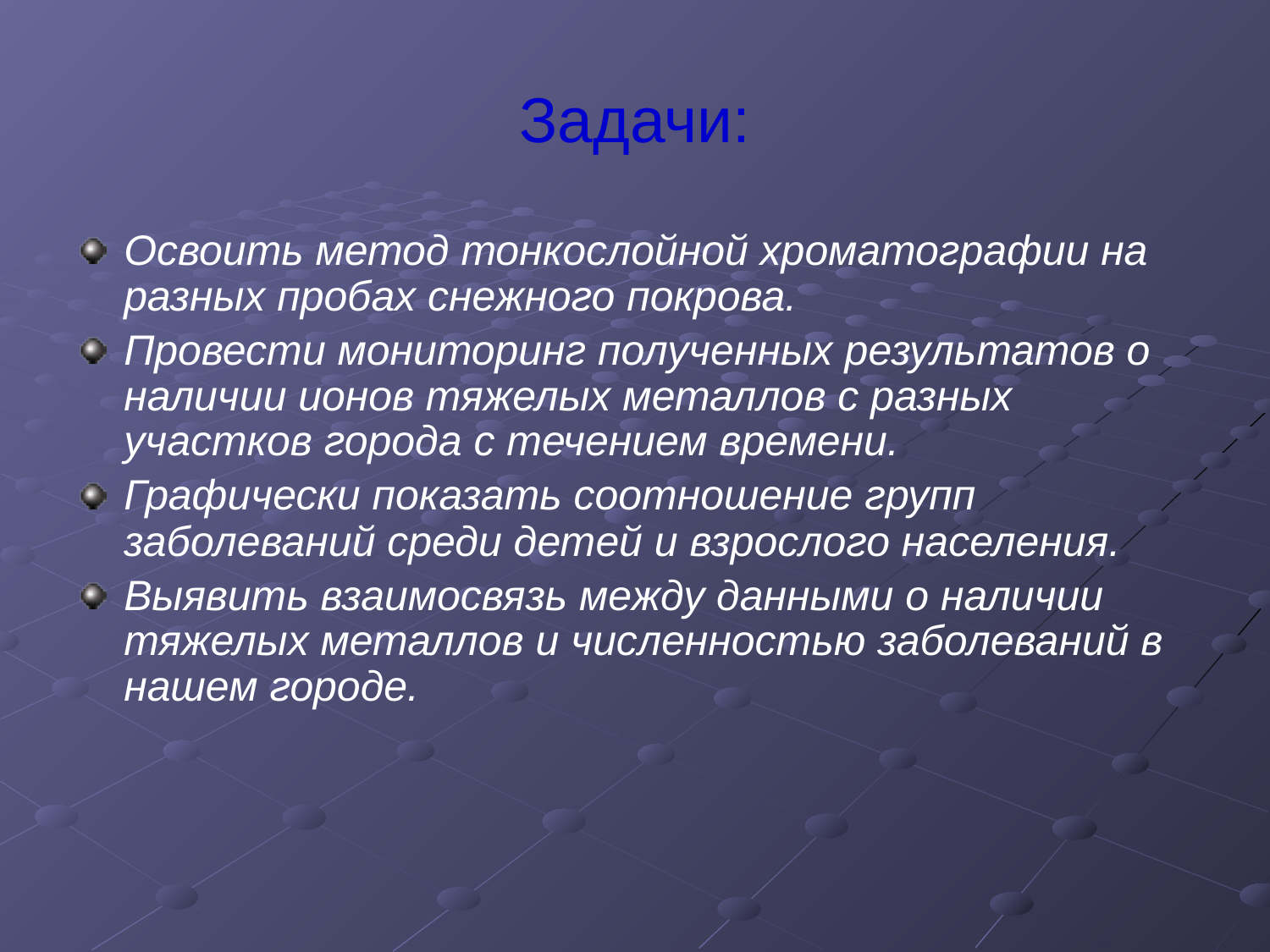

# Задачи:
Освоить метод тонкослойной хроматографии на разных пробах снежного покрова.
Провести мониторинг полученных результатов о наличии ионов тяжелых металлов с разных участков города с течением времени.
Графически показать соотношение групп заболеваний среди детей и взрослого населения.
Выявить взаимосвязь между данными о наличии тяжелых металлов и численностью заболеваний в нашем городе.